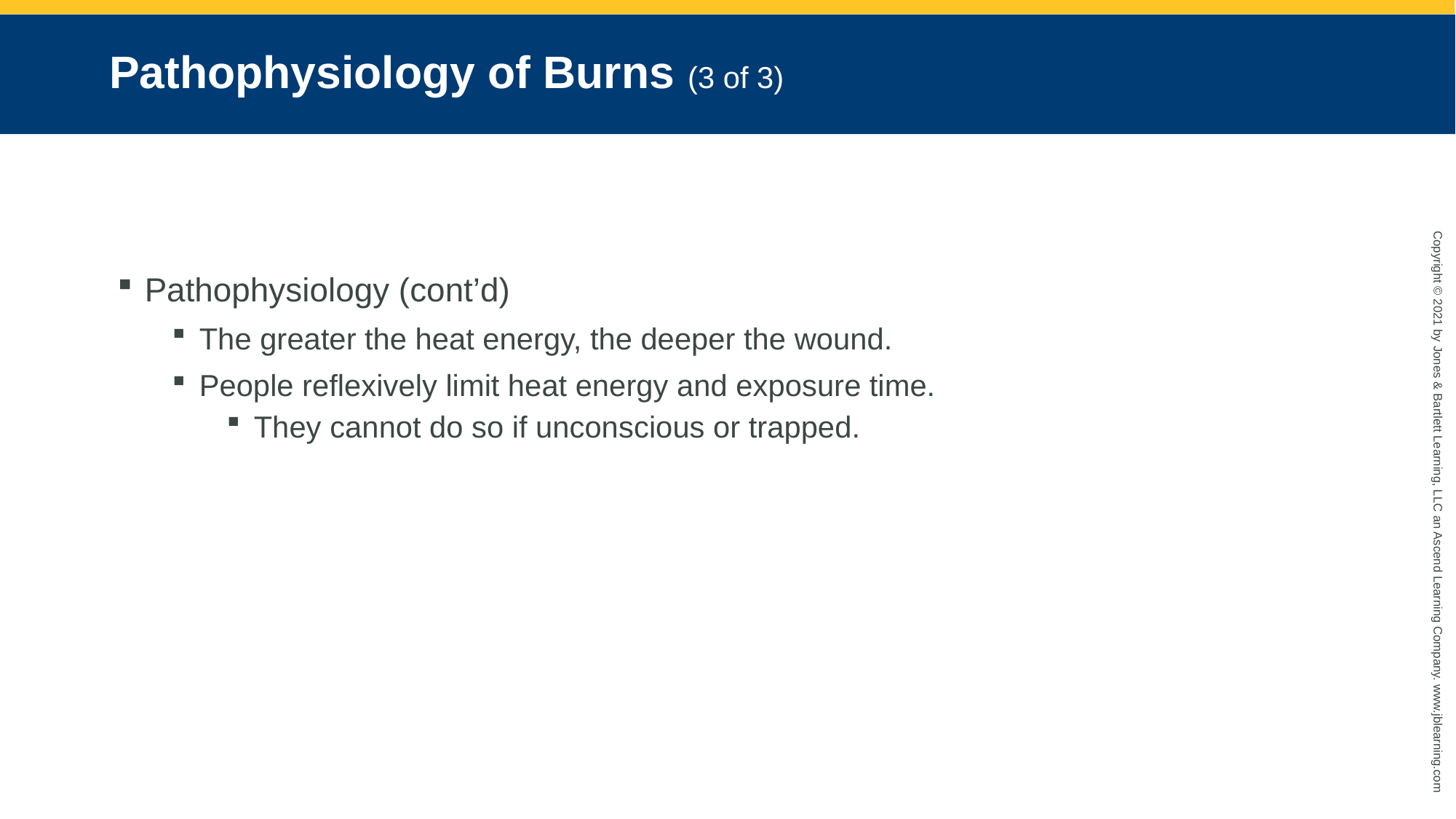

# Pathophysiology of Burns (3 of 3)
Pathophysiology (cont’d)
The greater the heat energy, the deeper the wound.
People reflexively limit heat energy and exposure time.
They cannot do so if unconscious or trapped.